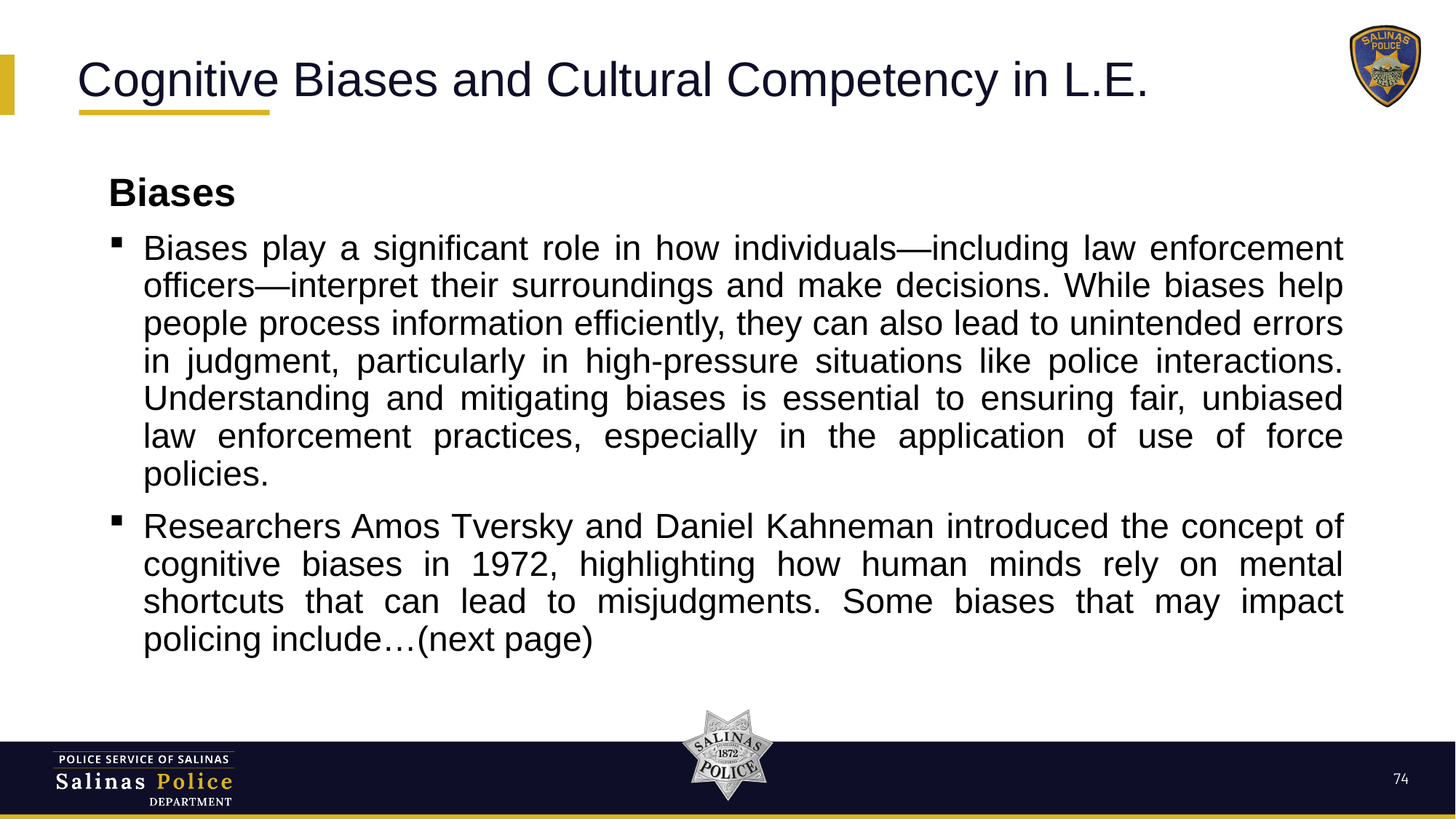

Cognitive Biases and Cultural Competency in L.E.

Biases
Biases play a significant role in how individuals—including law enforcement officers—interpret their surroundings and make decisions. While biases help people process information efficiently, they can also lead to unintended errors in judgment, particularly in high-pressure situations like police interactions. Understanding and mitigating biases is essential to ensuring fair, unbiased law enforcement practices, especially in the application of use of force policies.
Researchers Amos Tversky and Daniel Kahneman introduced the concept of cognitive biases in 1972, highlighting how human minds rely on mental shortcuts that can lead to misjudgments. Some biases that may impact policing include…(next page)